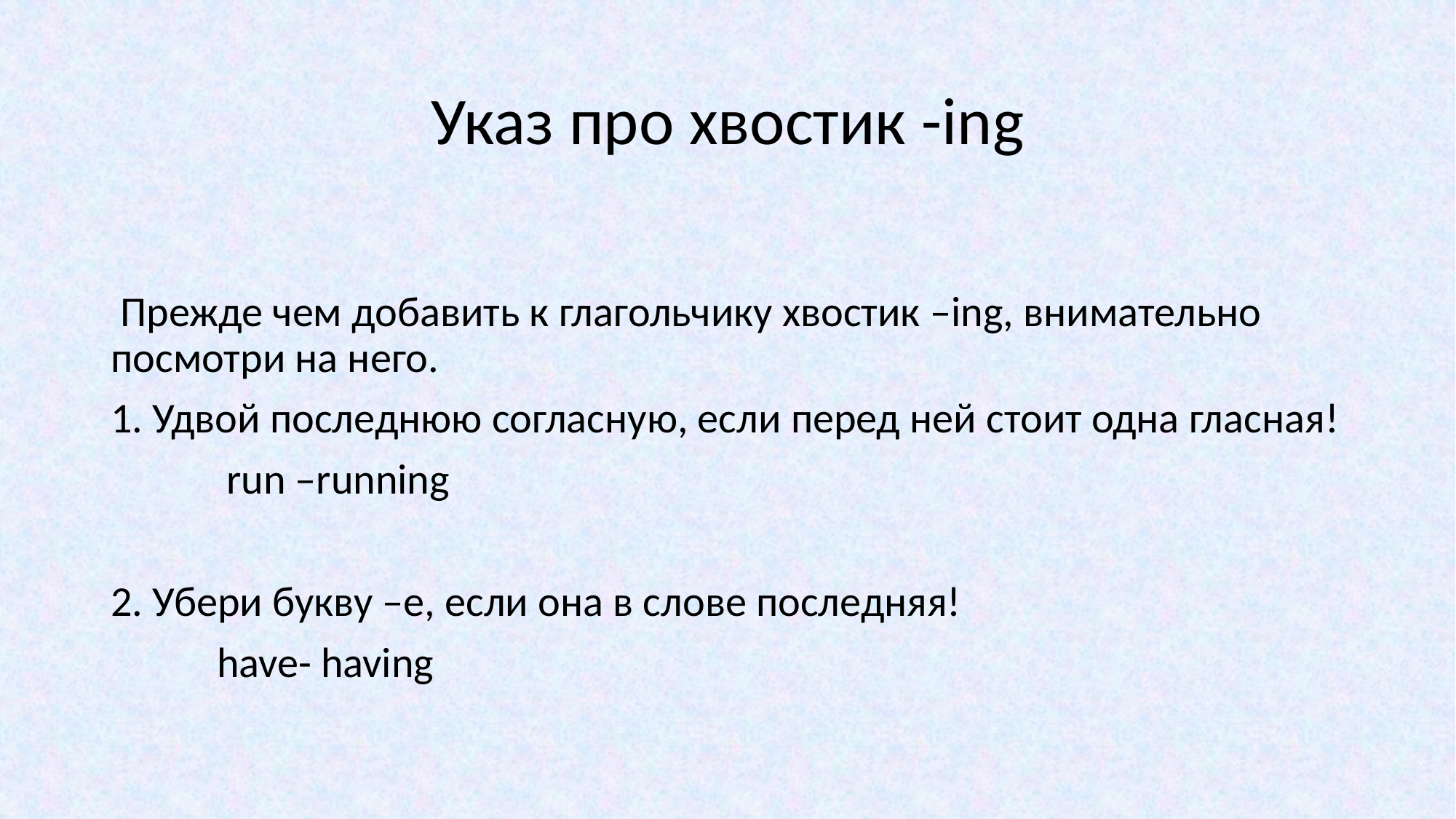

# Указ про хвостик -ing

 Прежде чем добавить к глагольчику хвостик –ing, внимательно посмотри на него.
1. Удвой последнюю согласную, если перед ней стоит одна гласная!
            run –running

2. Убери букву –е, если она в слове последняя!
           have- having